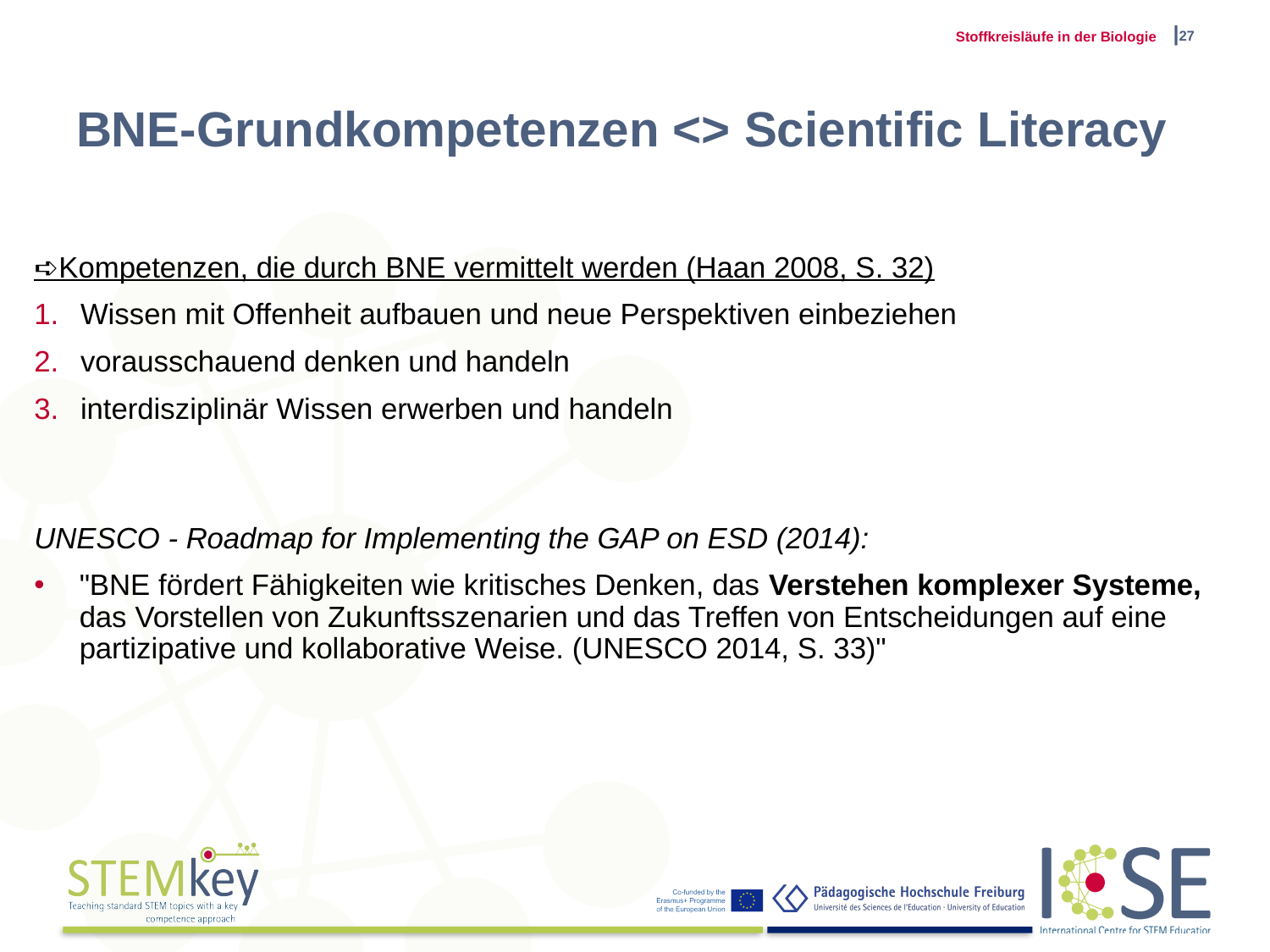

|27
Stoffkreisläufe in der Biologie
# BNE-Grundkompetenzen <> Scientific Literacy

➪Kompetenzen, die durch BNE vermittelt werden (Haan 2008, S. 32)
Wissen mit Offenheit aufbauen und neue Perspektiven einbeziehen
vorausschauend denken und handeln
interdisziplinär Wissen erwerben und handeln

UNESCO - Roadmap for Implementing the GAP on ESD (2014):
"BNE fördert Fähigkeiten wie kritisches Denken, das Verstehen komplexer Systeme, das Vorstellen von Zukunftsszenarien und das Treffen von Entscheidungen auf eine partizipative und kollaborative Weise. (UNESCO 2014, S. 33)"